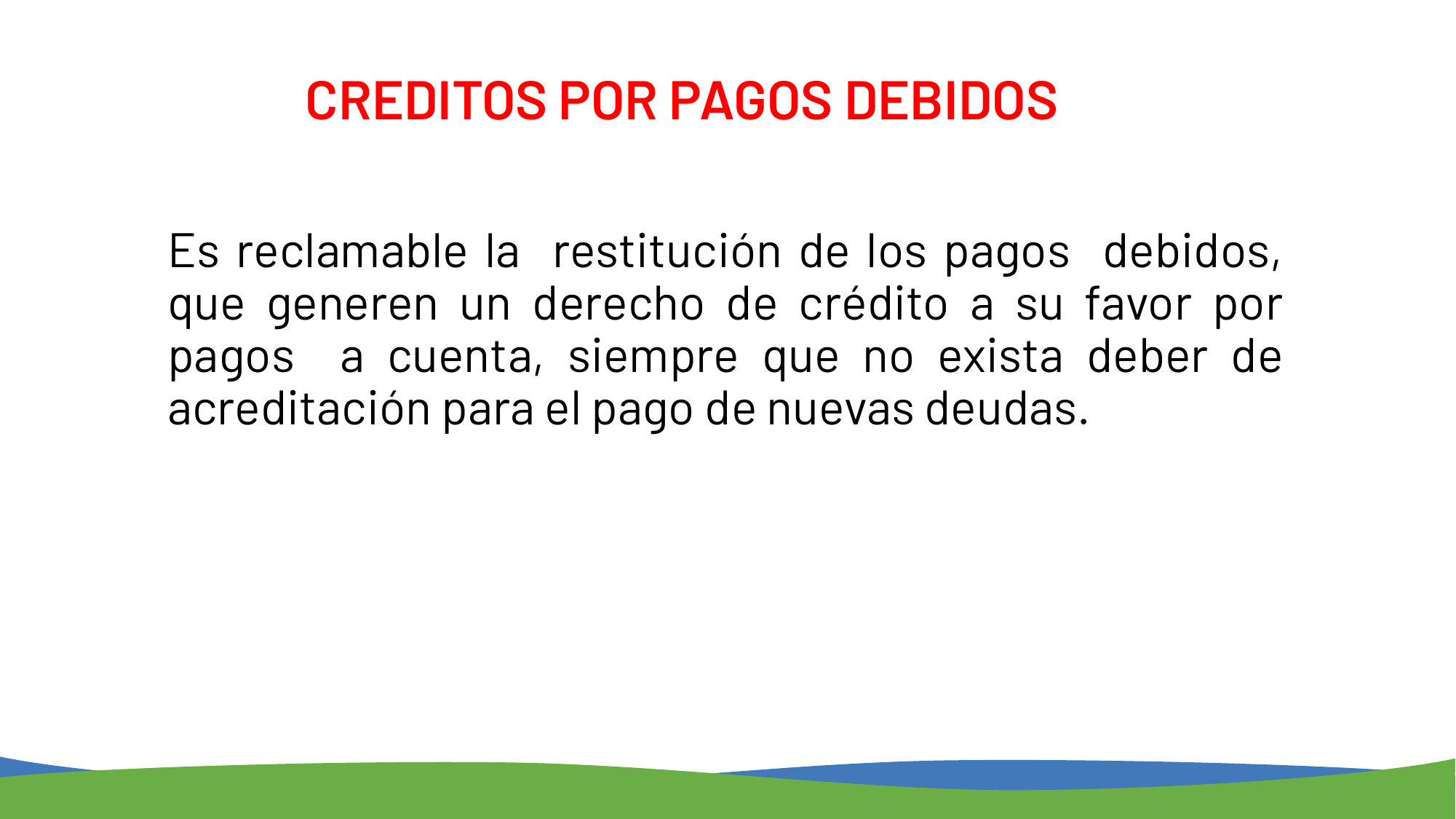

# CREDITOS POR PAGOS DEBIDOS

Es reclamable la  restitución de los pagos  debidos, que generen un derecho de crédito a su favor por pagos  a cuenta, siempre que no exista deber de acreditación para el pago de nuevas deudas.